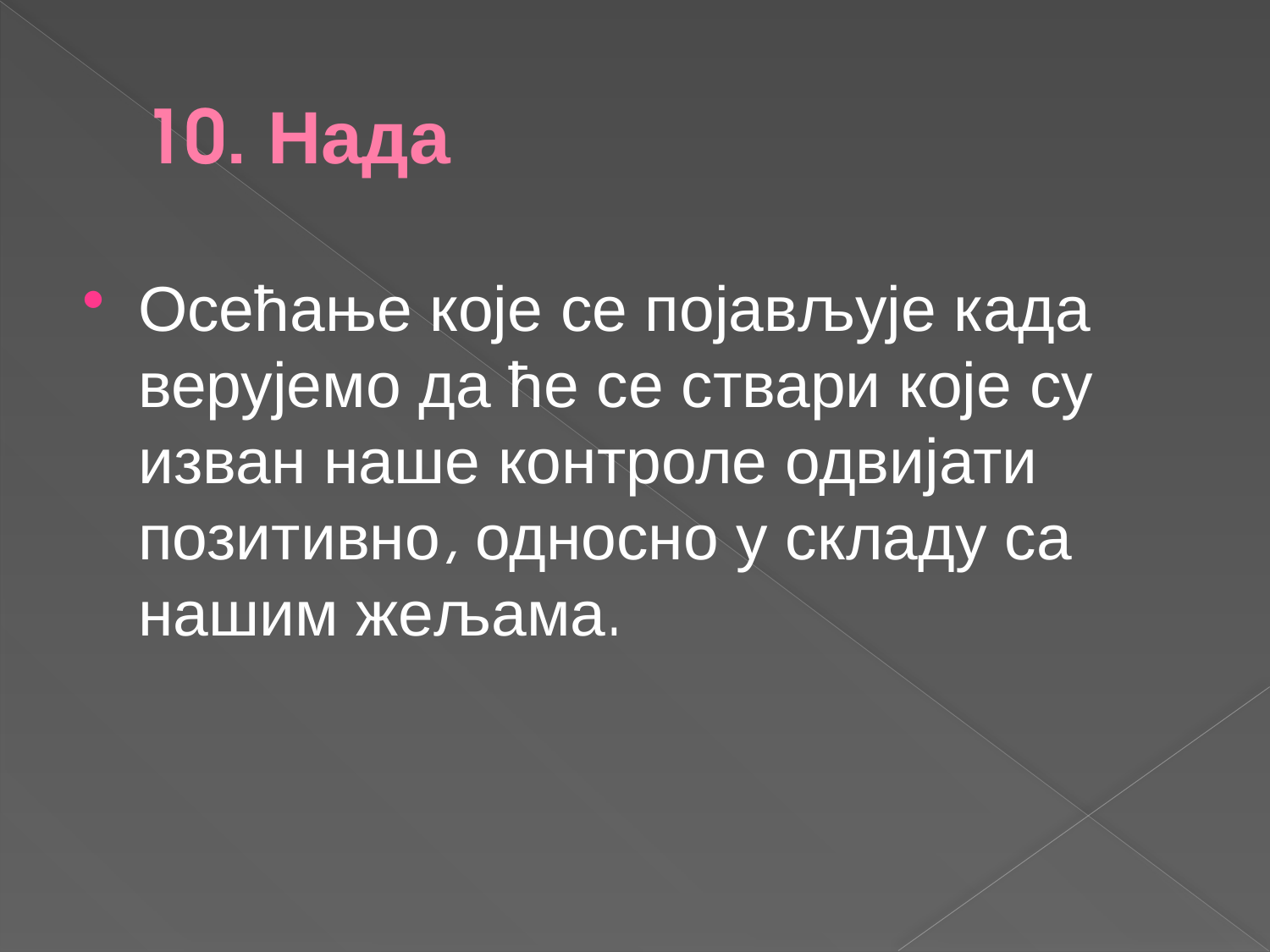

# 10. Нада
Осећање које се појављује када верујемо да ће се ствари које су изван наше контроле одвијати позитивно, односно у складу са нашим жељама.